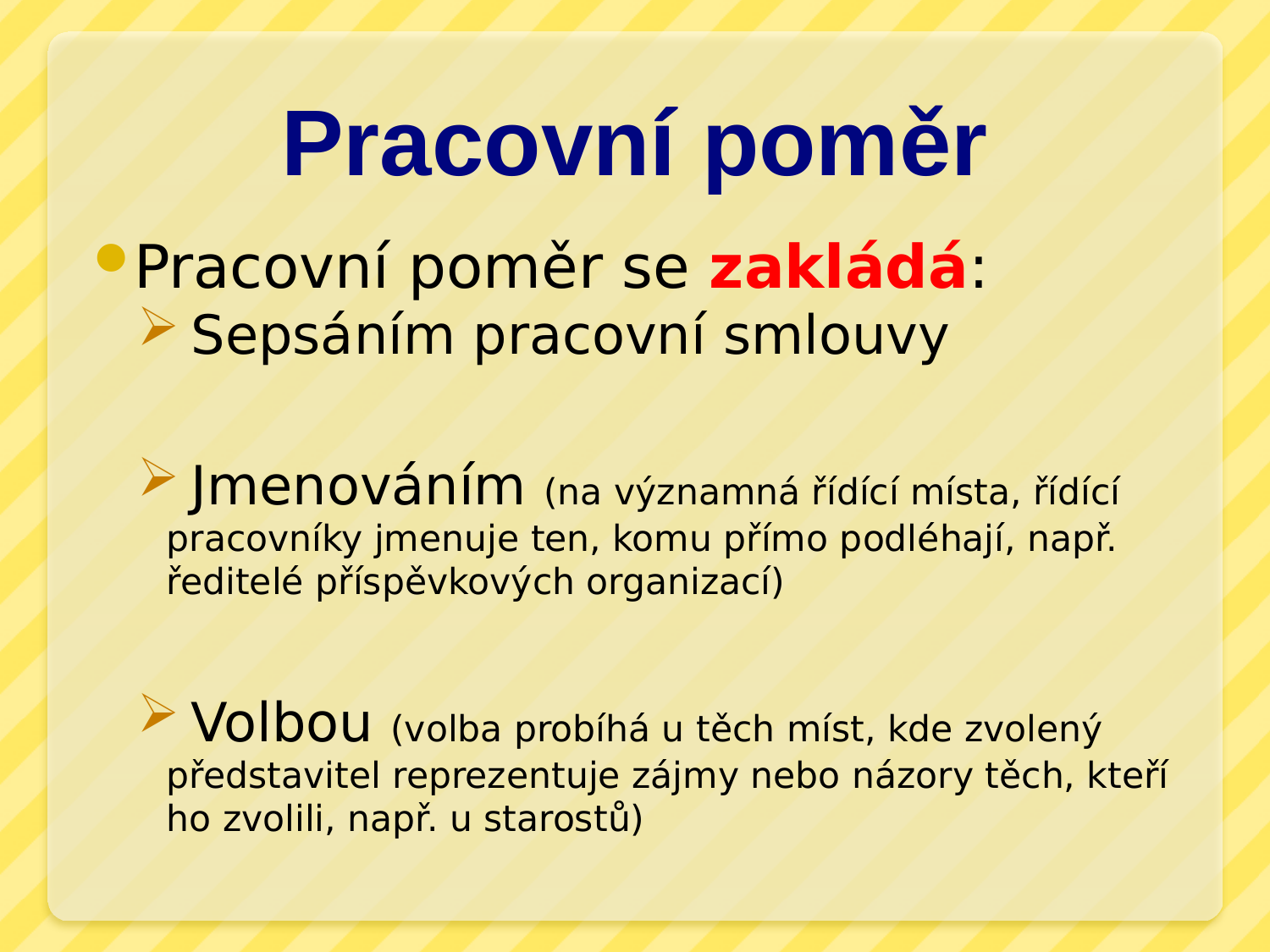

# Pracovní poměr
Pracovní poměr se zakládá:
 Sepsáním pracovní smlouvy

 Jmenováním (na významná řídící místa, řídící pracovníky jmenuje ten, komu přímo podléhají, např. ředitelé příspěvkových organizací)

 Volbou (volba probíhá u těch míst, kde zvolený představitel reprezentuje zájmy nebo názory těch, kteří ho zvolili, např. u starostů)